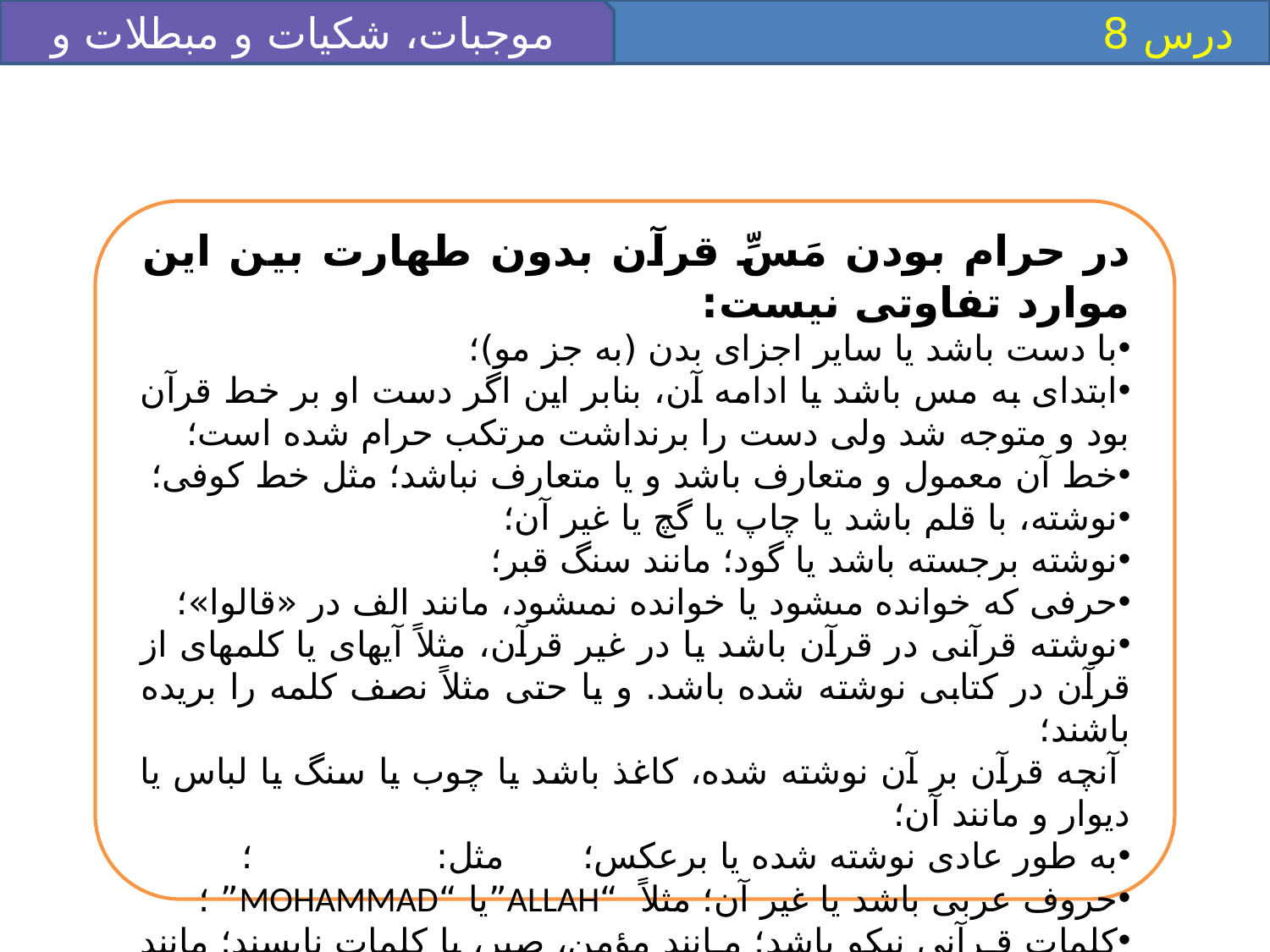

موجبات، شکيات و مبطلات و ضو
 درس 8

در حرام بودن مَسِّ قرآن بدون طهارت بين اين موارد تفاوتى نيست:
با دست باشد يا ساير اجزاى بدن (به جز مو)؛
ابتداى به مس باشد يا ادامه آن، بنابر اين اگر دست او بر خط قرآن بود و متوجه شد ولى دست را برنداشت مرتكب حرام شده است؛
خط آن معمول و متعارف باشد و يا متعارف نباشد؛ مثل خط كوفى؛
نوشته، با قلم باشد يا چاپ يا گچ يا غير آن؛
نوشته برجسته باشد يا گود؛ مانند سنگ قبر؛
حرفى كه خوانده مى‏شود يا خوانده نمى‏شود، مانند الف در «قالوا»؛
نوشته قرآنى در قرآن باشد يا در غير قرآن، مثلاً آيه‏اى يا كلمه‏اى از قرآن در كتابى نوشته شده باشد. و يا حتى مثلاً نصف كلمه را بريده باشند؛
 آن‏چه قرآن بر آن نوشته شده، كاغذ باشد يا چوب يا سنگ يا لباس يا ديوار و مانند آن؛
به طور عادى نوشته شده يا برعكس؛       مثل:		     ؛
حروف عربى باشد يا غير آن؛ مثلاً  “ALLAH”يا “MOHAMMAD” ؛
كلمات قـرآنى نيكو باشد؛ مـانند مؤمن، صبر، يا كلمات ناپسند؛ مانند ابليس، شيطان و كافر.